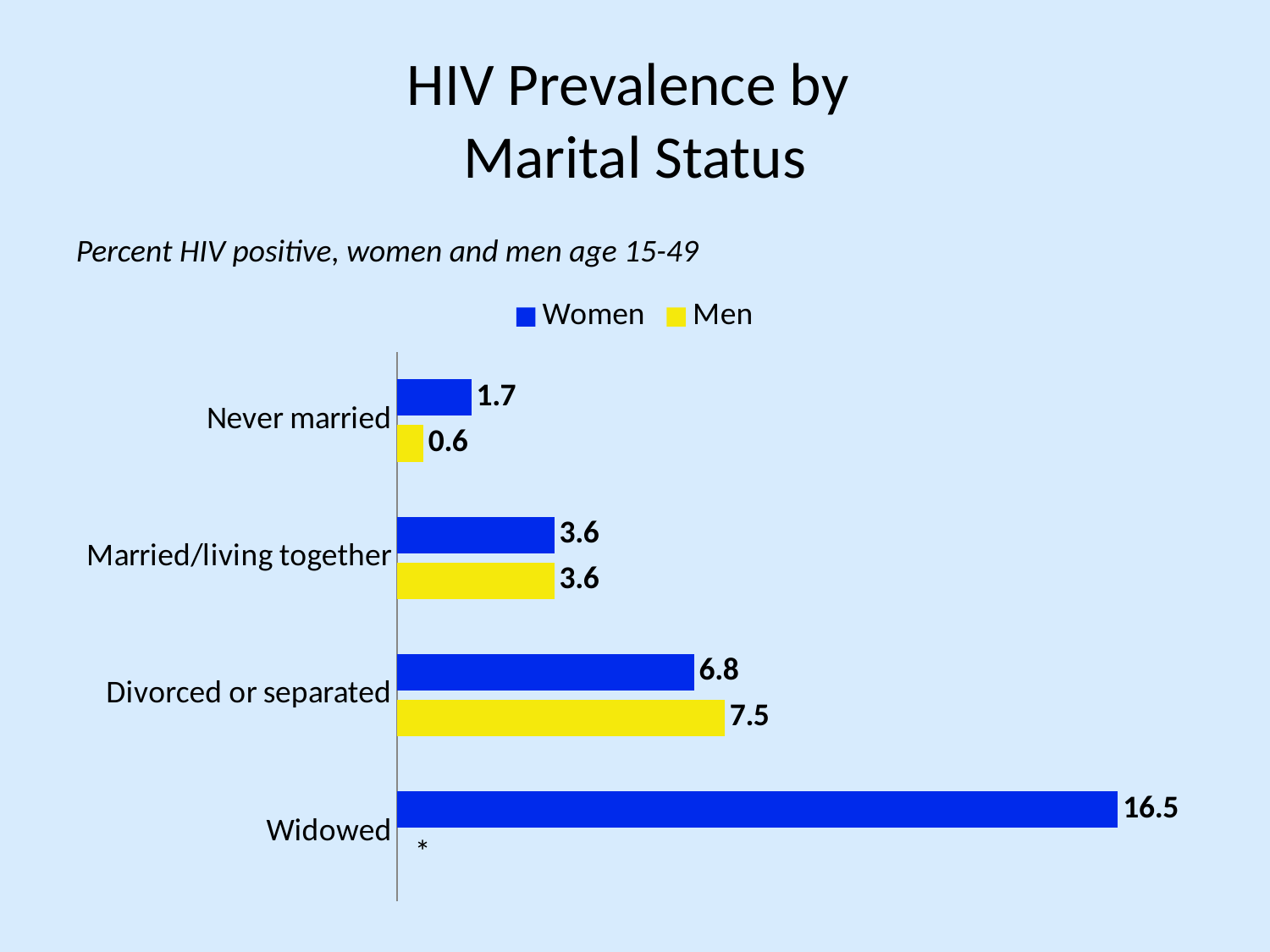

# HIV Prevalence by Marital Status
Percent HIV positive, women and men age 15-49

### Chart

| Category | Men | Women |
|---|---|---|
| Widowed | None | 16.5 |
| Divorced or separated | 7.5 | 6.8 |
| Married/living together | 3.6 | 3.6 |
| Never married | 0.6000000000000005 | 1.7 |
*